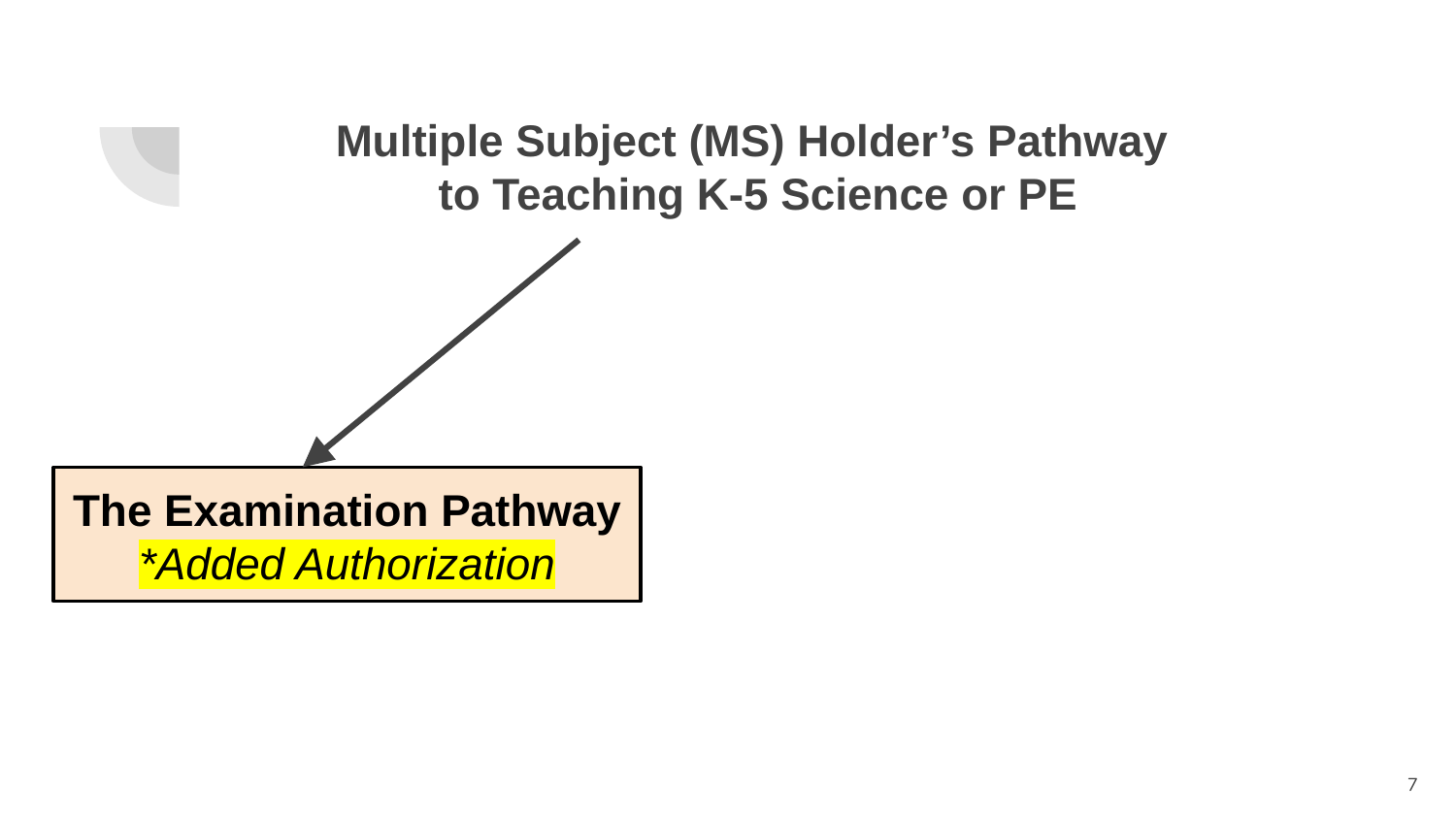

# Multiple Subject (MS) Holder’s Pathway
to Teaching K-5 Science or PE

The Examination Pathway
*Added Authorization
7